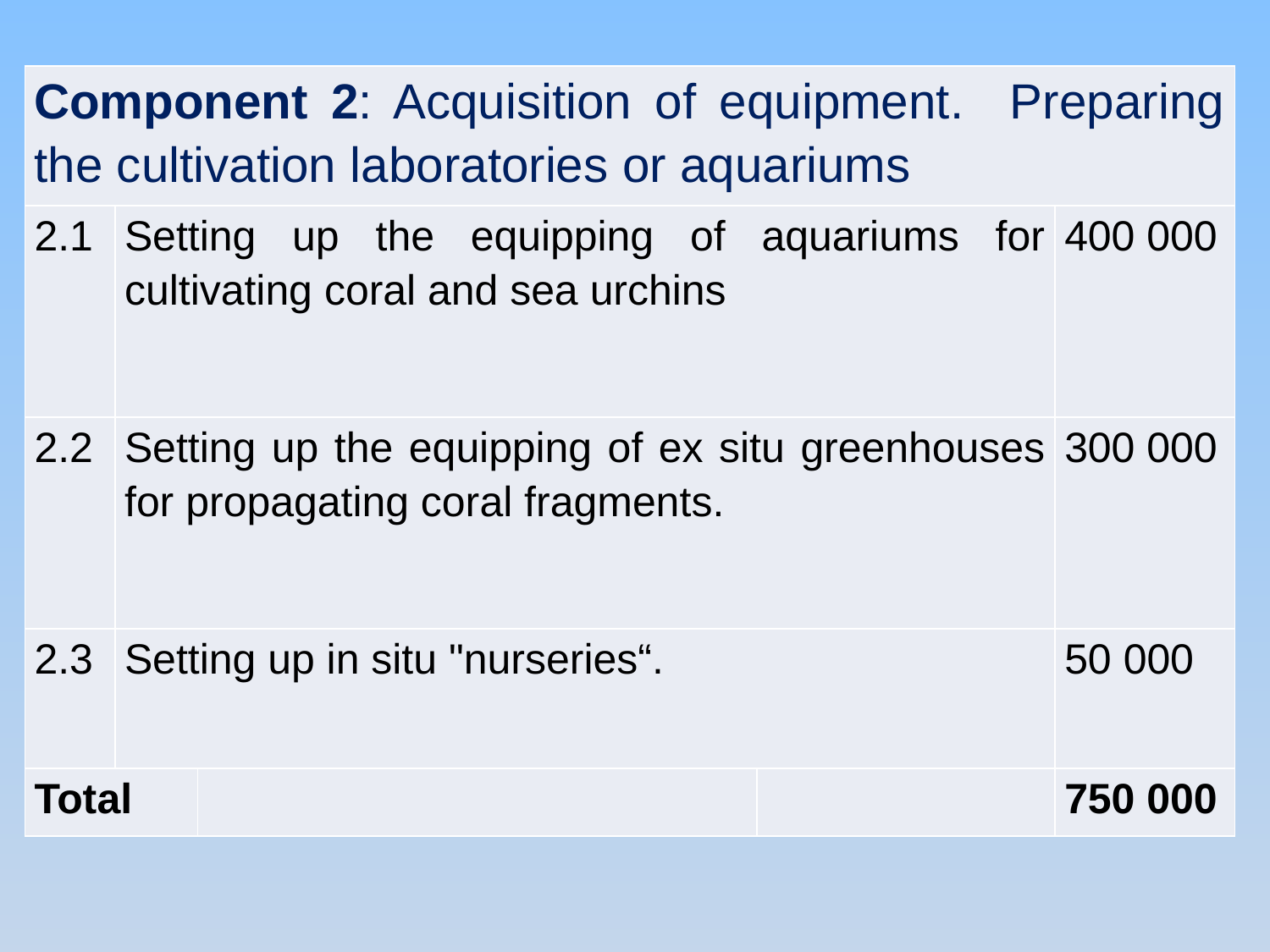

| Component 2: Acquisition of equipment. Preparing the cultivation laboratories or aquariums |  |  |  |  |
| --- | --- | --- | --- | --- |
| 2.1 | Setting up the equipping of aquariums for cultivating coral and sea urchins |  |  | 400 000 |
| 2.2 | Setting up the equipping of ex situ greenhouses for propagating coral fragments. |  |  | 300 000 |
| 2.3 | Setting up in situ "nurseries“. |  |  | 50 000 |
| Total |  |  |  | 750 000 |